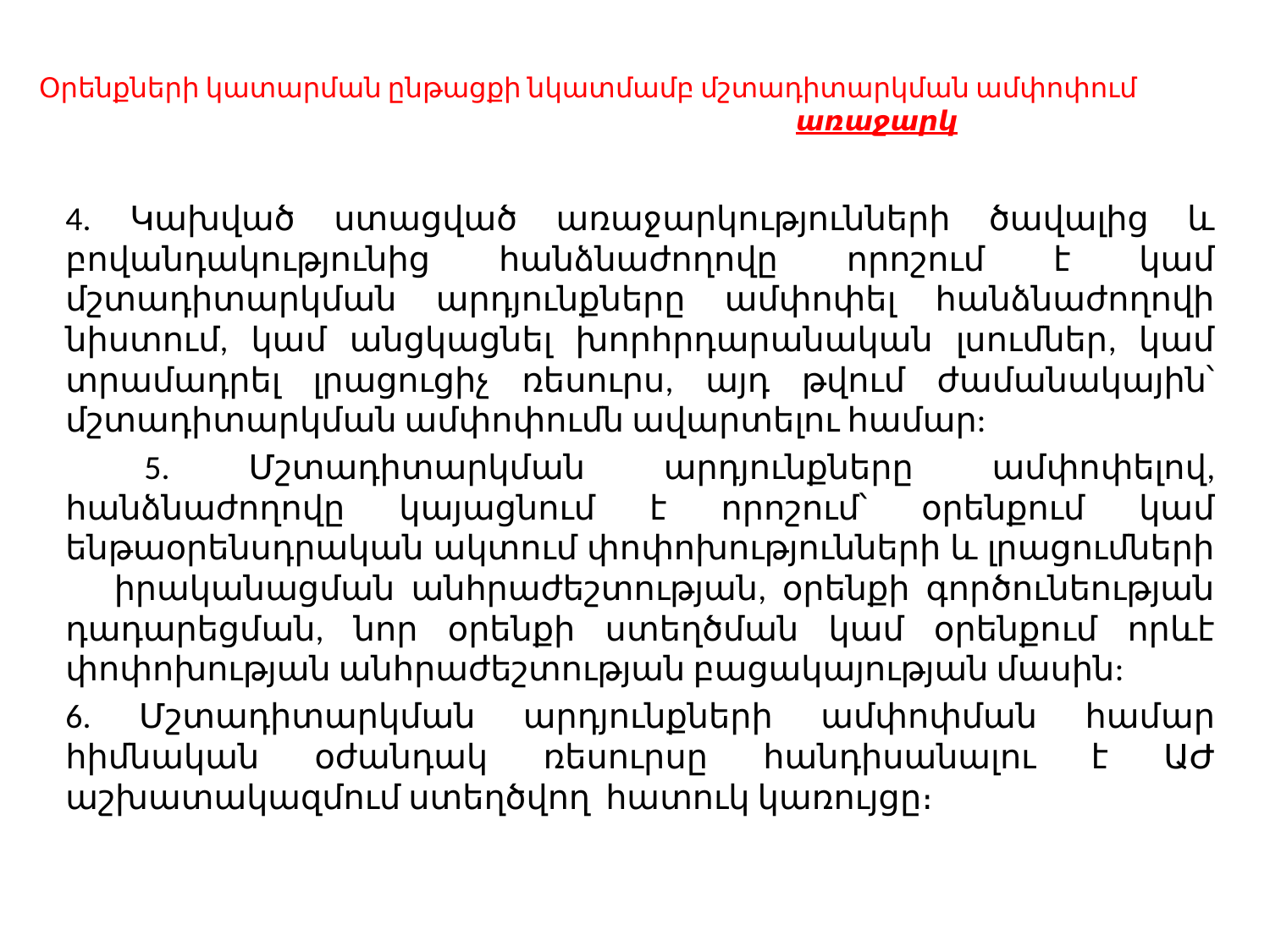

# Օրենքների կատարման ընթացքի նկատմամբ մշտադիտարկման ամփոփում առաջարկ
4. Կախված ստացված առաջարկությունների ծավալից և բովանդակությունից հանձնաժողովը որոշում է կամ մշտադիտարկման արդյունքները ամփոփել հանձնաժողովի նիստում, կամ անցկացնել խորհրդարանական լսումներ, կամ տրամադրել լրացուցիչ ռեսուրս, այդ թվում ժամանակային՝ մշտադիտարկման ամփոփումն ավարտելու համար:
 5. Մշտադիտարկման արդյունքները ամփոփելով, հանձնաժողովը կայացնում է որոշում՝ օրենքում կամ ենթաօրենսդրական ակտում փոփոխությունների և լրացումների    իրականացման անհրաժեշտության, օրենքի գործունեության դադարեցման, նոր օրենքի ստեղծման կամ օրենքում որևէ փոփոխության անհրաժեշտության բացակայության մասին:
6. Մշտադիտարկման արդյունքների ամփոփման համար հիմնական օժանդակ ռեսուրսը հանդիսանալու է ԱԺ աշխատակազմում ստեղծվող  հատուկ կառույցը։